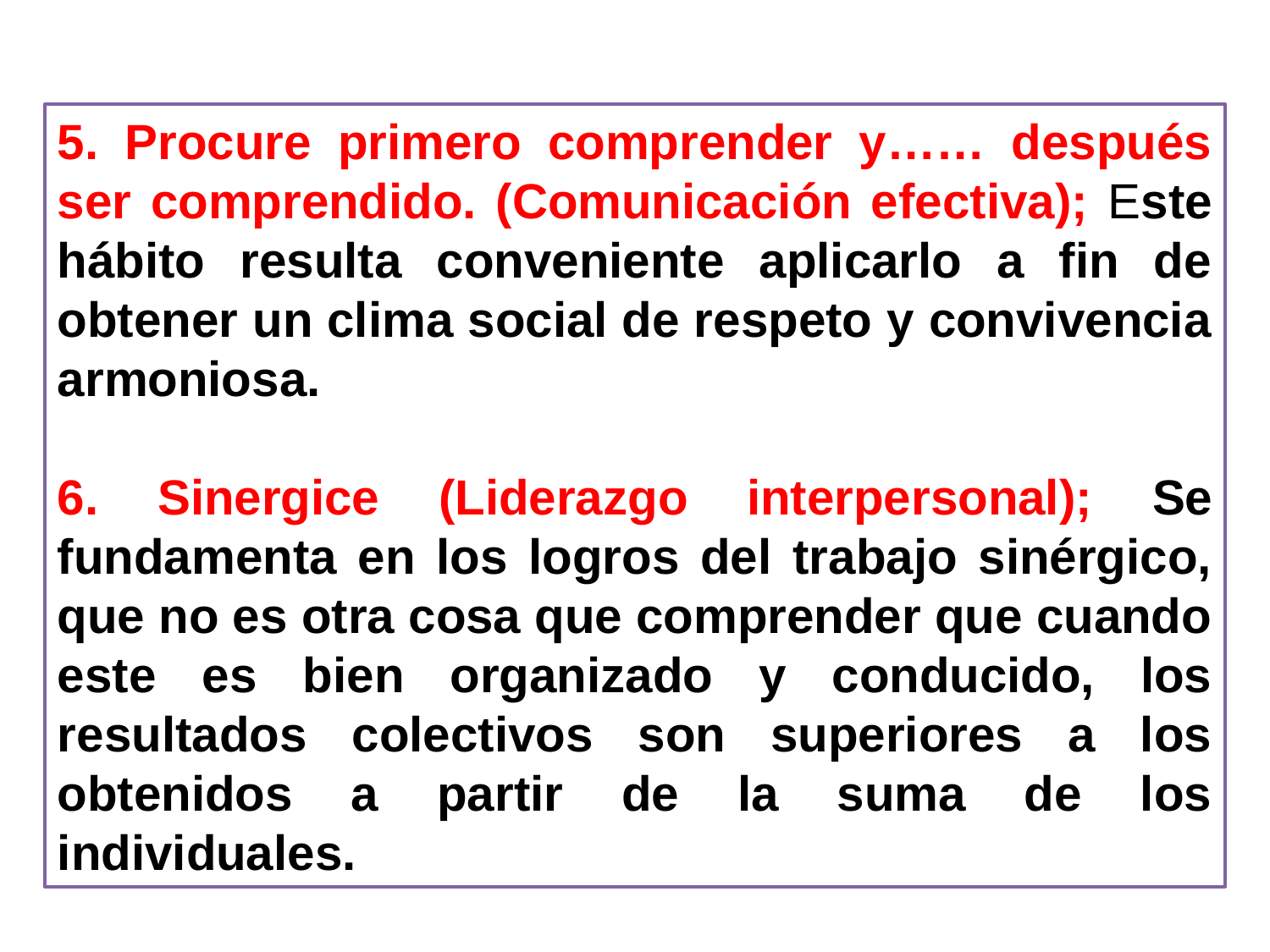

5. Procure primero comprender y…… después ser comprendido. (Comunicación efectiva); Este hábito resulta conveniente aplicarlo a fin de obtener un clima social de respeto y convivencia armoniosa.

6. Sinergice (Liderazgo interpersonal); Se fundamenta en los logros del trabajo sinérgico, que no es otra cosa que comprender que cuando este es bien organizado y conducido, los resultados colectivos son superiores a los obtenidos a partir de la suma de los individuales.